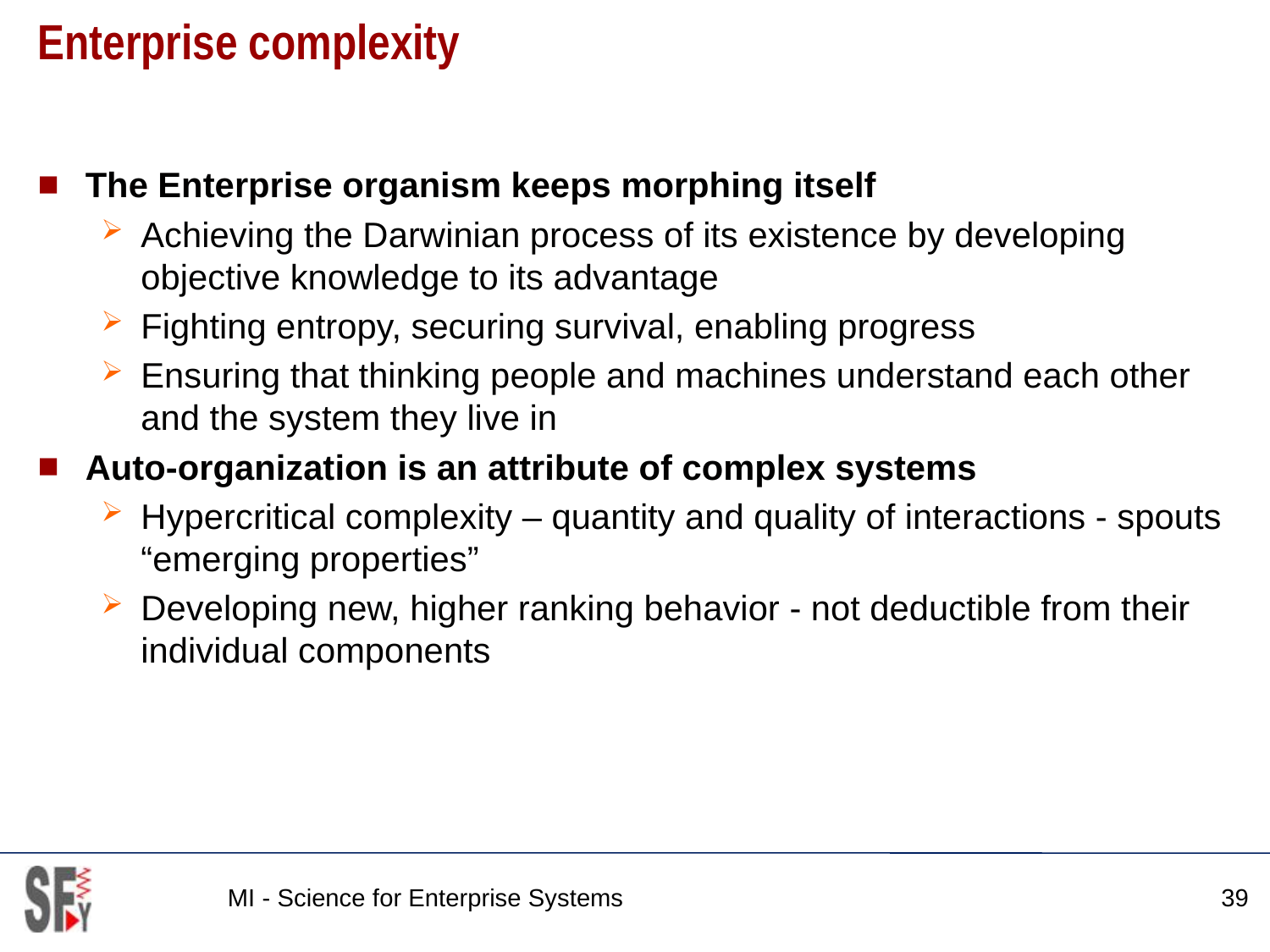

# Enterprise complexity
The Enterprise organism keeps morphing itself
Achieving the Darwinian process of its existence by developing objective knowledge to its advantage
Fighting entropy, securing survival, enabling progress
Ensuring that thinking people and machines understand each other and the system they live in
Auto-organization is an attribute of complex systems
Hypercritical complexity – quantity and quality of interactions - spouts “emerging properties”
Developing new, higher ranking behavior - not deductible from their individual components
MI - Science for Enterprise Systems
39